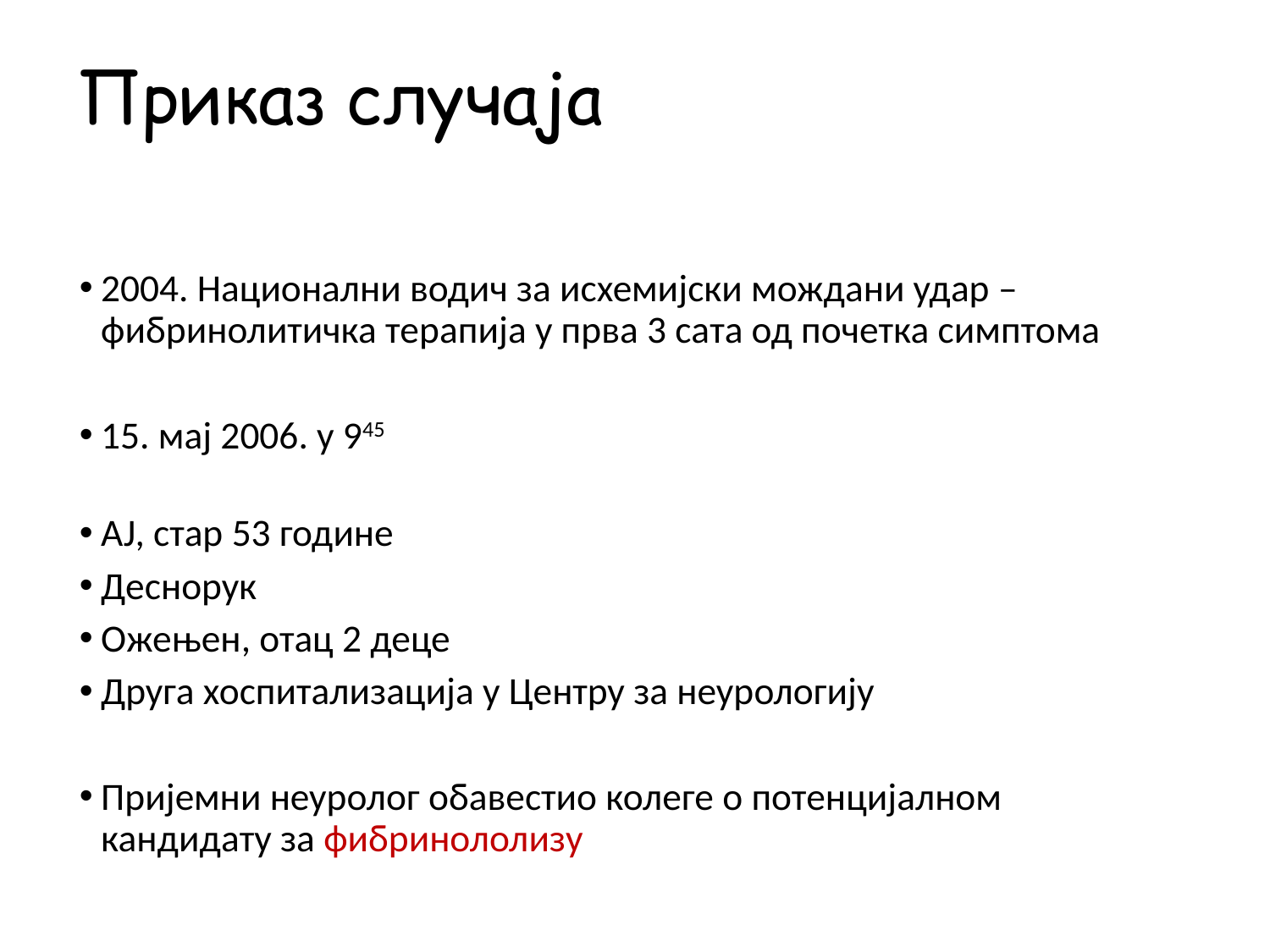

# Приказ случаја

2004. Национални водич за исхемијски мождани удар – фибринолитичка терапија у прва 3 сата од почетка симптома

15. мај 2006. у 945

АЈ, стар 53 године
Деснорук
Ожењен, отац 2 деце
Друга хоспитализација у Центру за неурологију

Пријемни неуролог обавестио колеге о потенцијалном кандидату за фибринололизу